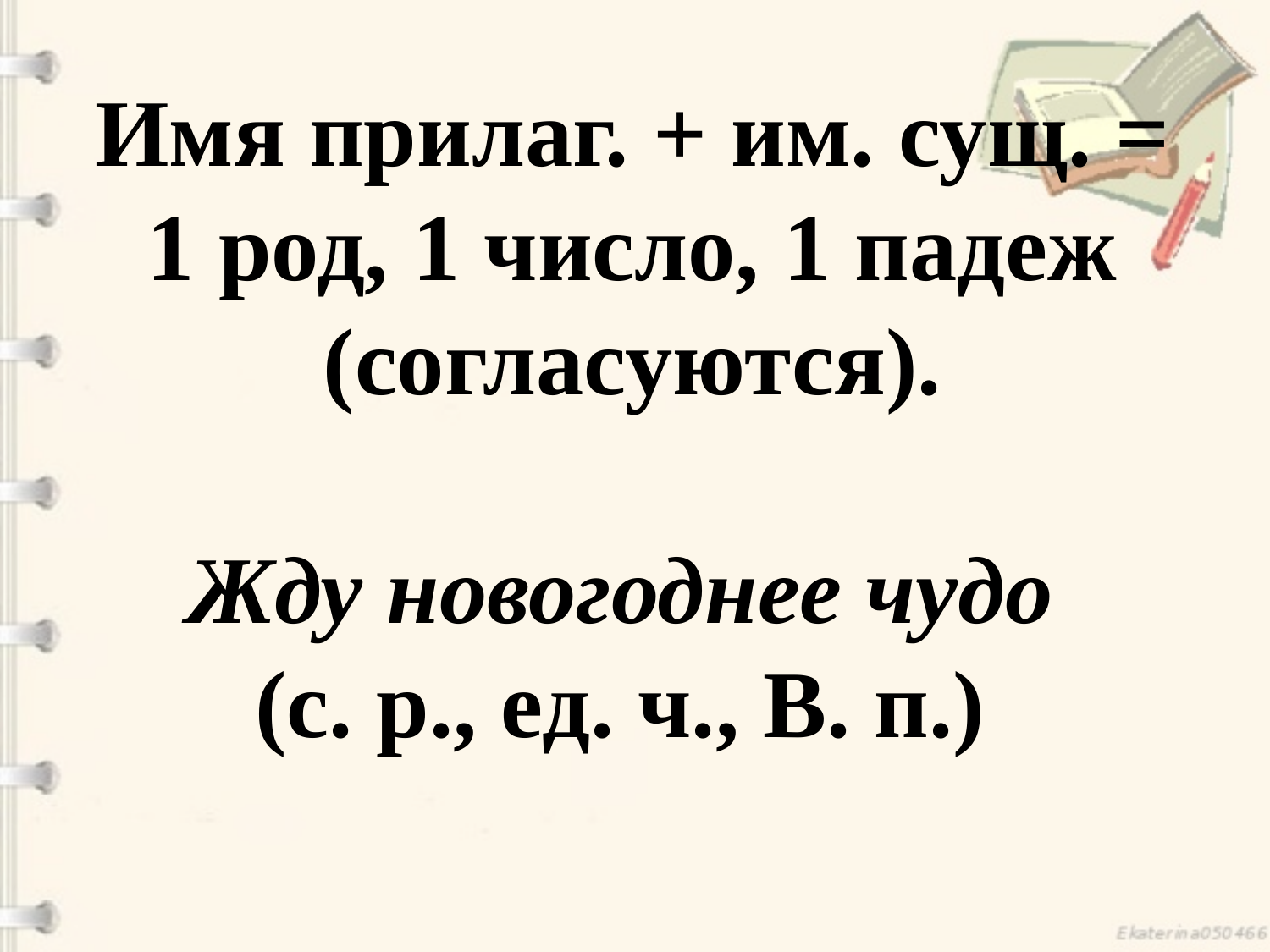

# Имя прилаг. + им. сущ. = 1 род, 1 число, 1 падеж (согласуются). Жду новогоднее чудо (с. р., ед. ч., В. п.)